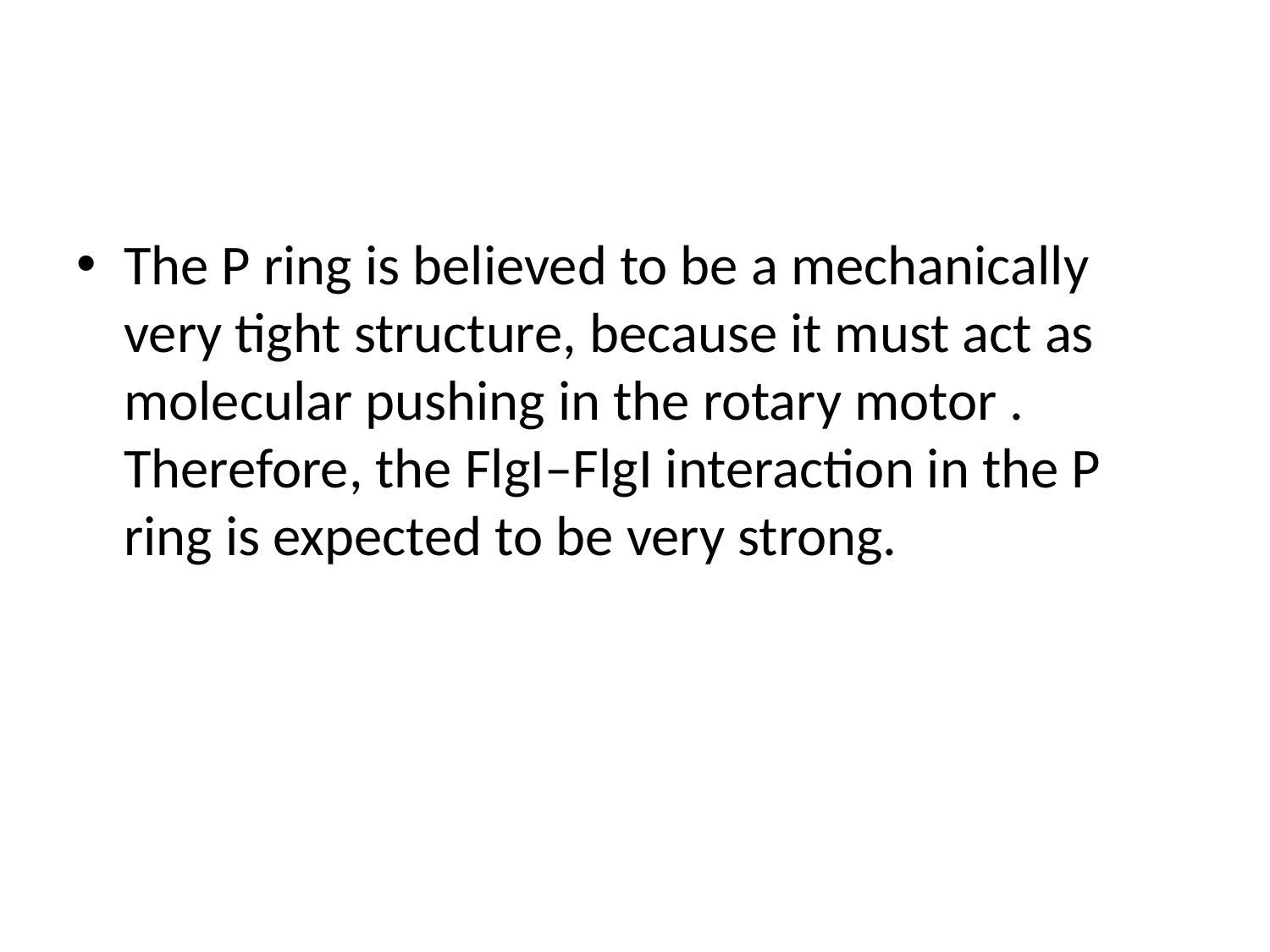

The P ring is believed to be a mechanically very tight structure, because it must act as molecular pushing in the rotary motor . Therefore, the FlgI–FlgI interaction in the P ring is expected to be very strong.